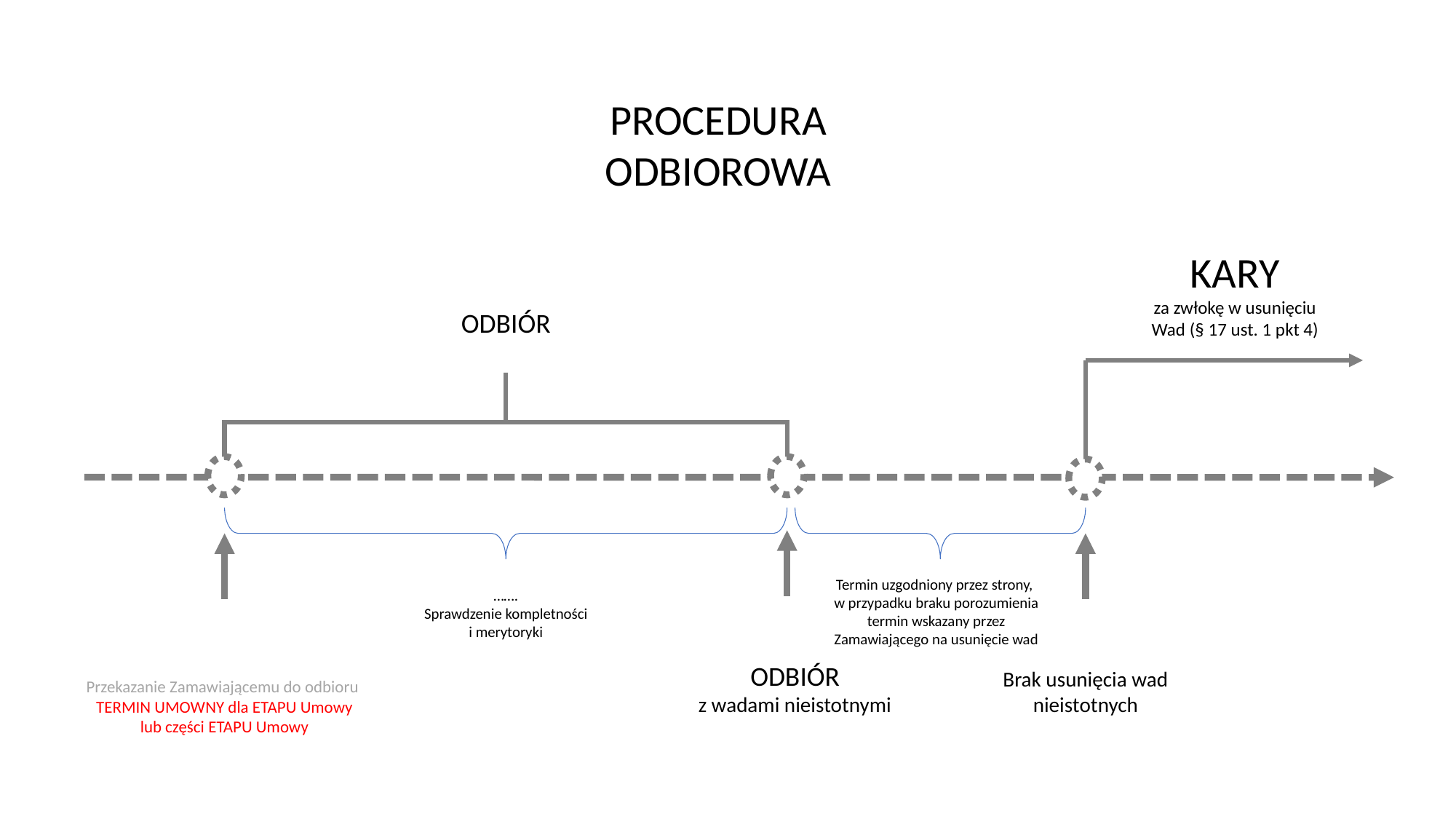

PROCEDURA ODBIOROWA

KARY
za zwłokę w usunięciu Wad (§ 17 ust. 1 pkt 4)

ODBIÓR

Termin uzgodniony przez strony,
w przypadku braku porozumienia termin wskazany przez Zamawiającego na usunięcie wad
…….
Sprawdzenie kompletności i merytoryki
ODBIÓR
z wadami nieistotnymi
Brak usunięcia wad nieistotnych
Przekazanie Zamawiającemu do odbioru
TERMIN UMOWNY dla ETAPU Umowy
lub części ETAPU Umowy